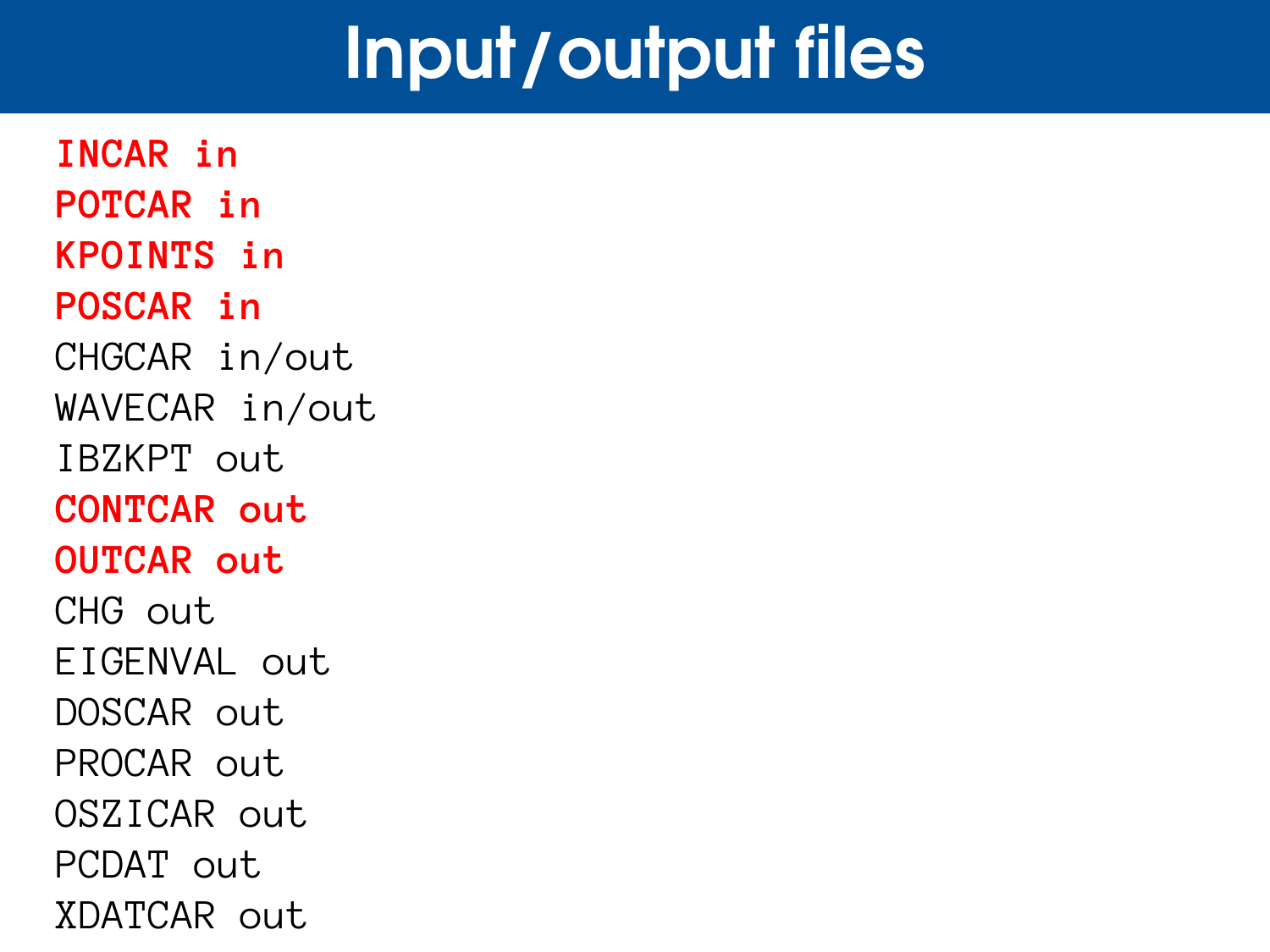

Input/output files
INCAR in
POTCAR in
KPOINTS in
POSCAR in
CHGCAR in/out
WAVECAR in/out
IBZKPT out
CONTCAR out
OUTCAR out
CHG out
EIGENVAL out
DOSCAR out
PROCAR out
OSZICAR out
PCDAT out
XDATCAR out